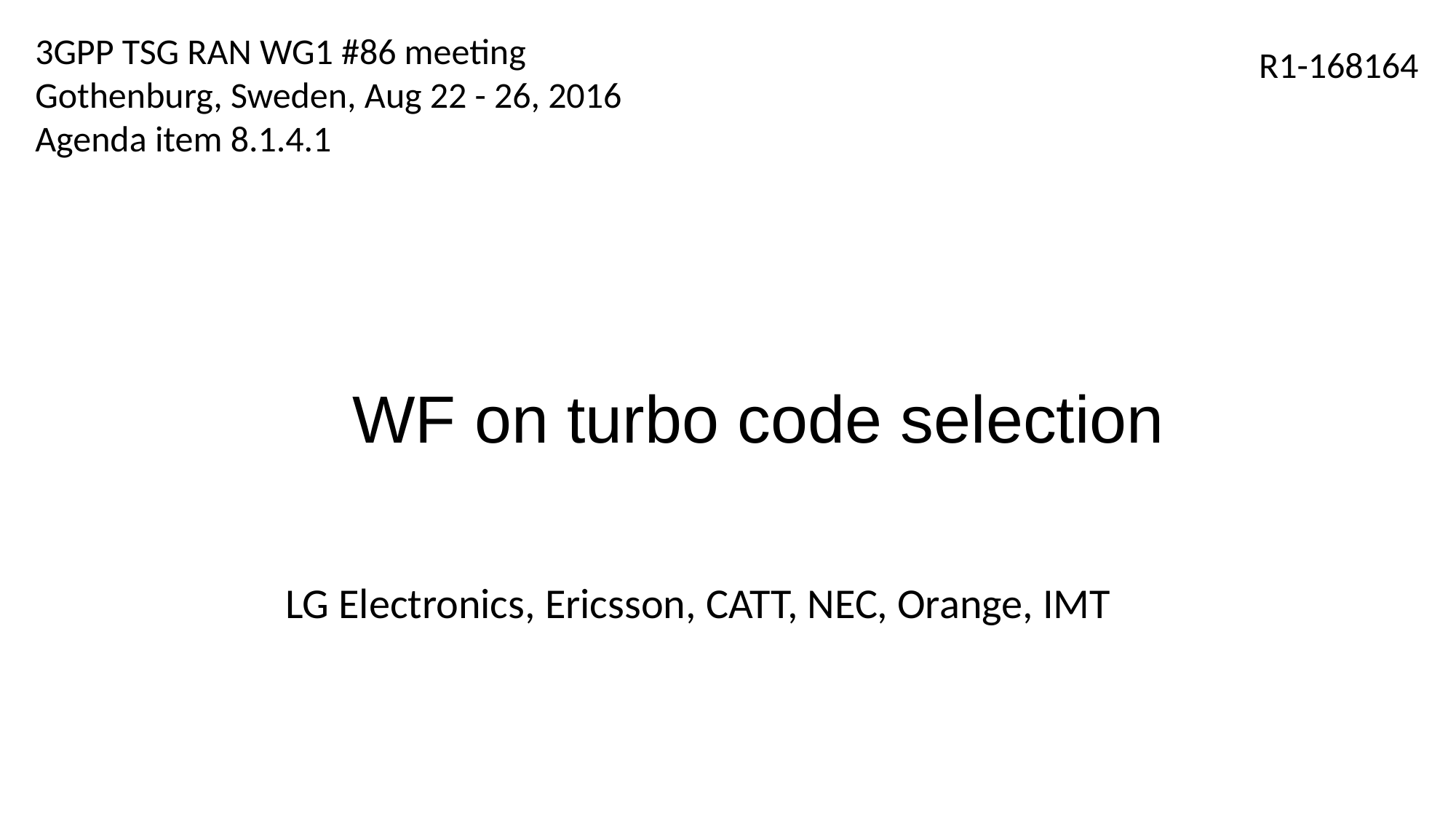

3GPP TSG RAN WG1 #86 meeting
Gothenburg, Sweden, Aug 22 - 26, 2016
Agenda item 8.1.4.1
R1-168164
# WF on turbo code selection
LG Electronics, Ericsson, CATT, NEC, Orange, IMT